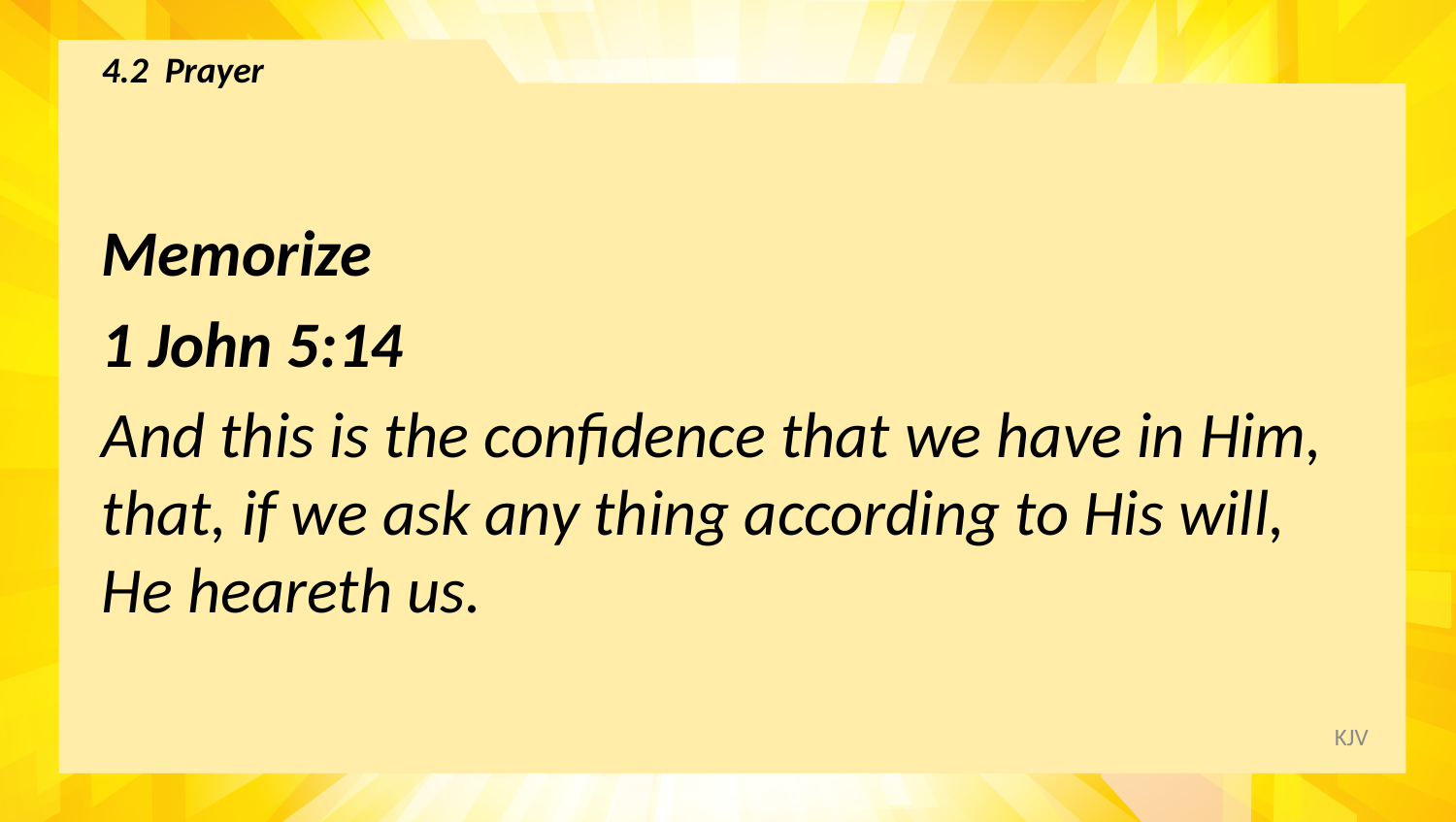

# 4.2  Prayer
Memorize
1 John 5:14
And this is the confidence that we have in Him, that, if we ask any thing according to His will, He heareth us.
KJV